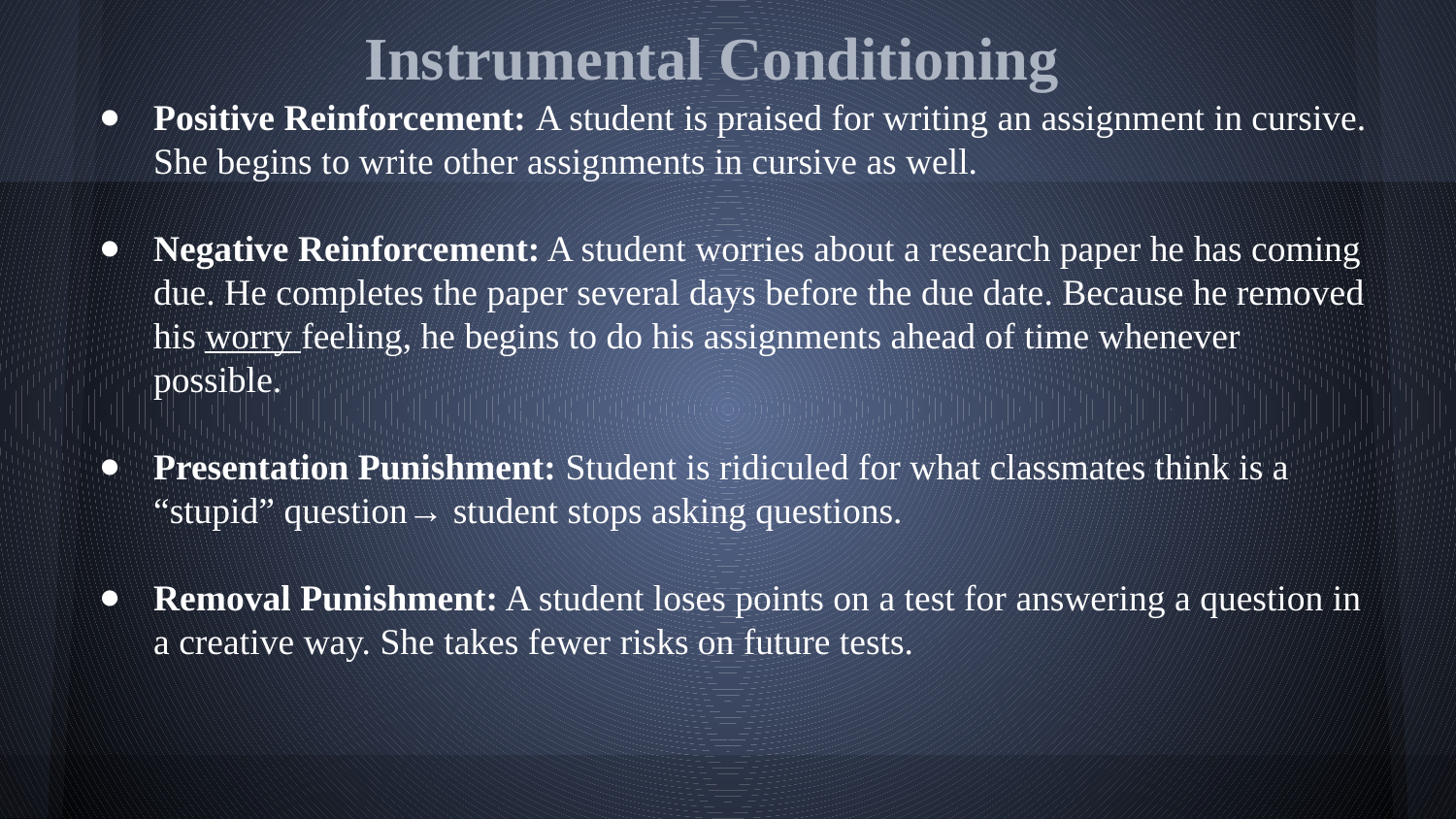

# Instrumental Conditioning
Positive Reinforcement: A student is praised for writing an assignment in cursive. She begins to write other assignments in cursive as well.

Negative Reinforcement: A student worries about a research paper he has coming due. He completes the paper several days before the due date. Because he removed his worry feeling, he begins to do his assignments ahead of time whenever possible.

Presentation Punishment: Student is ridiculed for what classmates think is a “stupid” question→ student stops asking questions.

Removal Punishment: A student loses points on a test for answering a question in a creative way. She takes fewer risks on future tests.